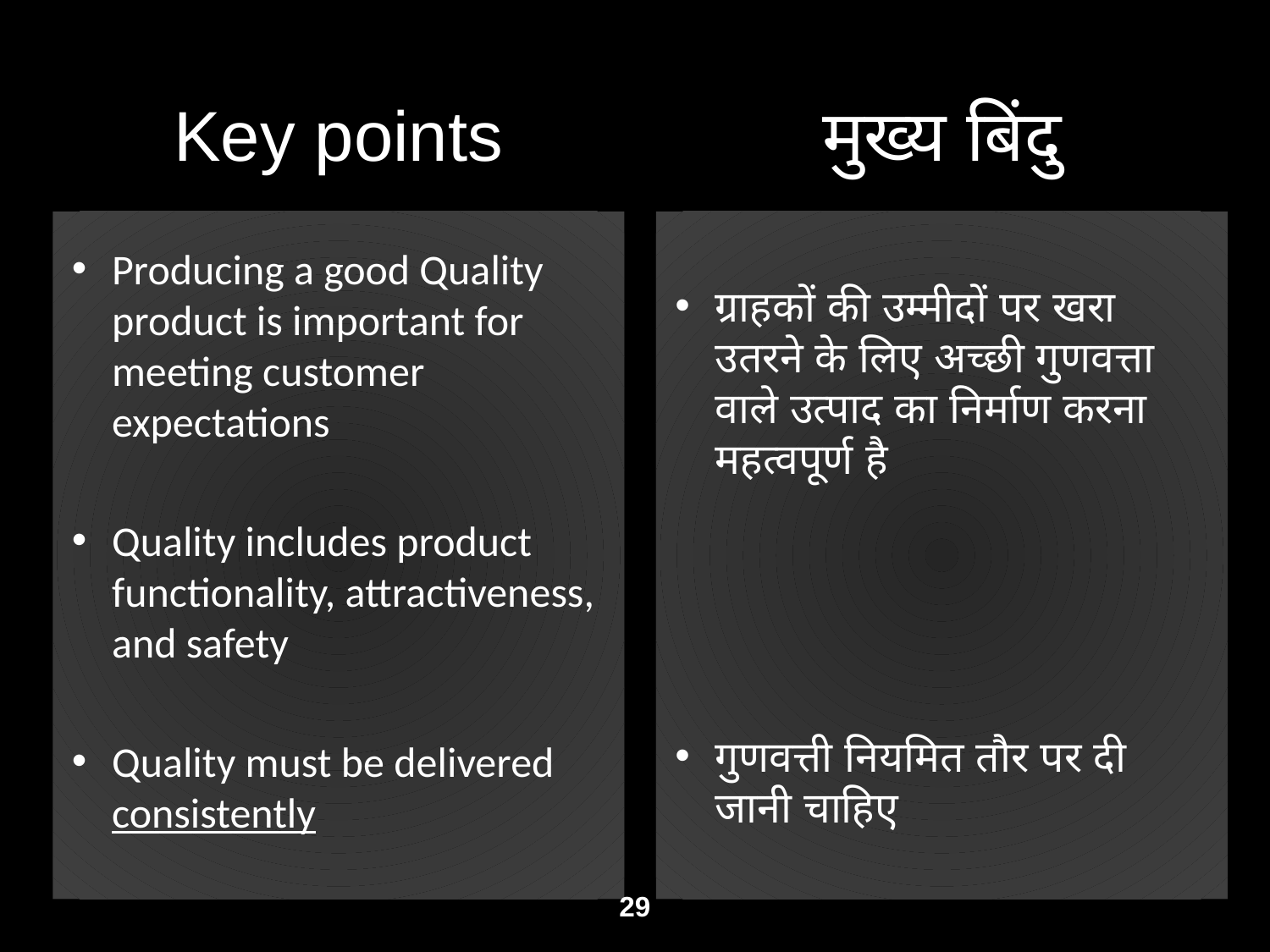

Key points
मुख्य बिंदु

Producing a good Quality product is important for meeting customer expectations

Quality includes product functionality, attractiveness, and safety

Quality must be delivered consistently

ग्राहकों की उम्मीदों पर खरा उतरने के लिए अच्छी गुणवत्ता वाले उत्पाद का​ निर्माण करना महत्वपूर्ण है

गुणवत्ती नियमित तौर पर दी जानी चाहिए
29
29